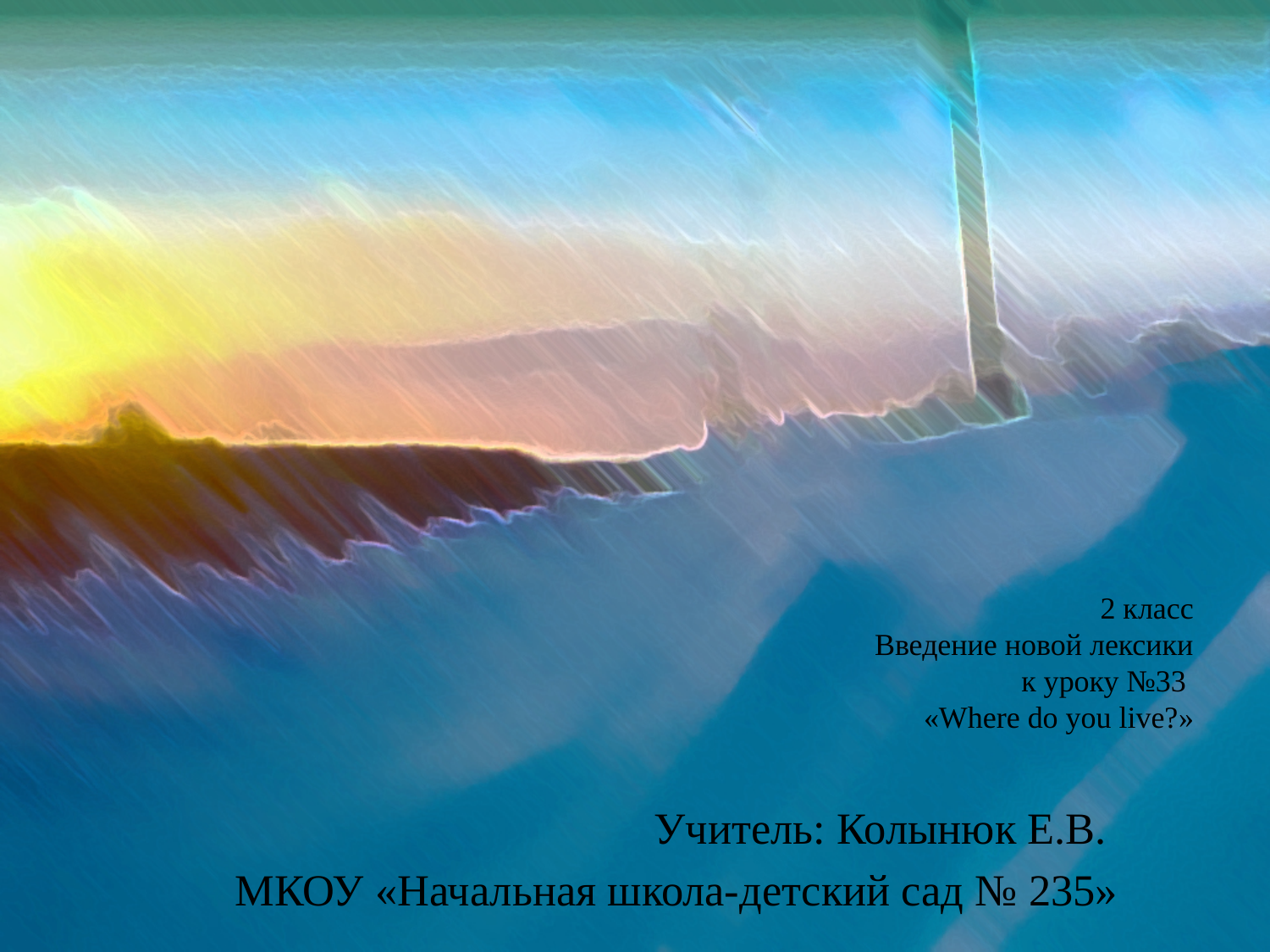

# 2 класс Введение новой лексики к уроку №33 «Where do you live?»
Учитель: Колынюк Е.В.
МКОУ «Начальная школа-детский сад № 235»